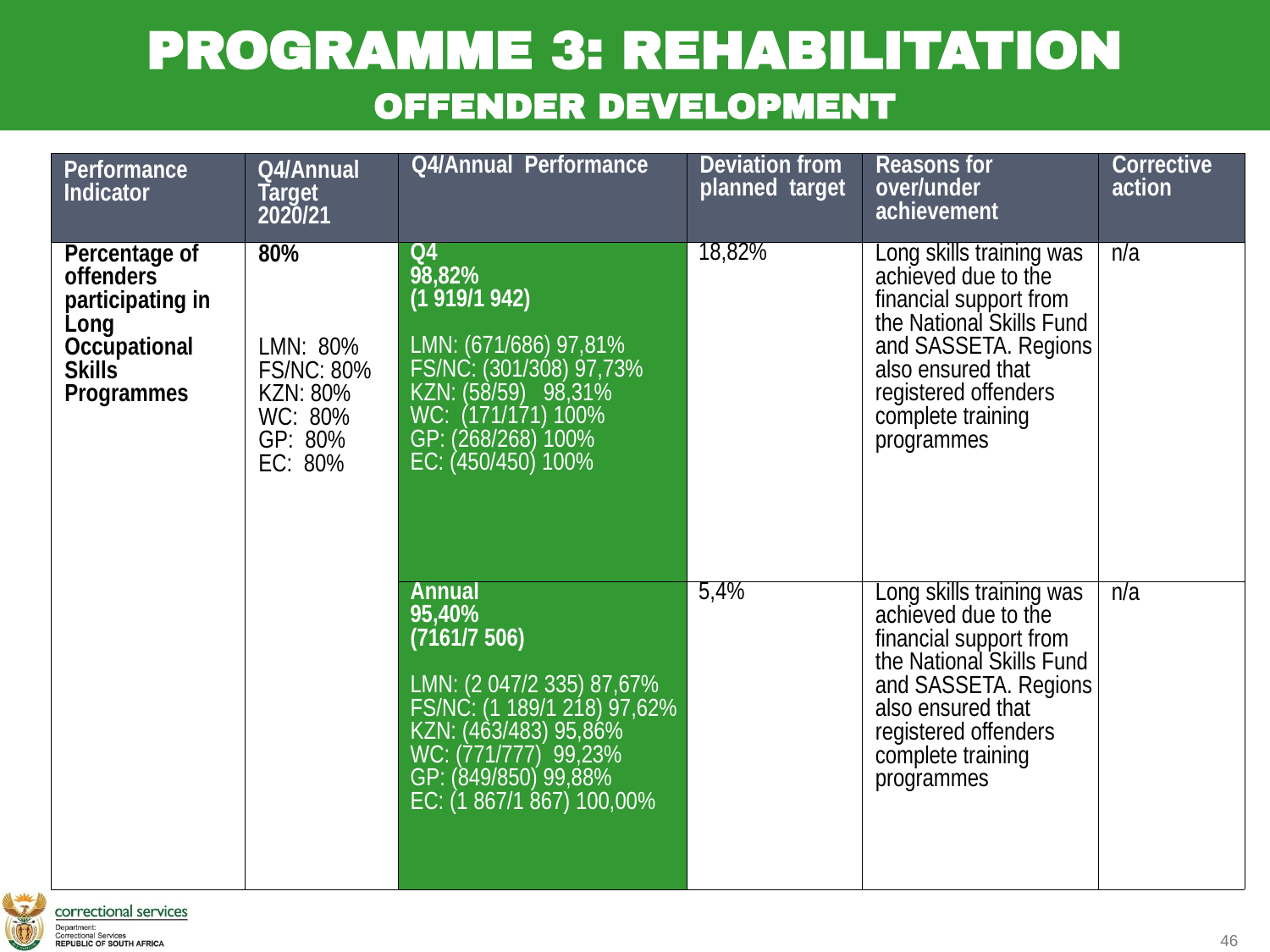

PROGRAMME 3: REHABILITATION
OFFENDER DEVELOPMENT
| Performance Indicator | Q4/Annual Target 2020/21 | Q4/Annual Performance | Deviation from planned target | Reasons for over/under achievement | Corrective action |
| --- | --- | --- | --- | --- | --- |
| Percentage of offenders participating in Long Occupational Skills Programmes | 80% LMN: 80% FS/NC: 80% KZN: 80% WC: 80% GP: 80% EC: 80% | Q4 98,82% (1 919/1 942)   LMN: (671/686) 97,81% FS/NC: (301/308) 97,73% KZN: (58/59) 98,31% WC: (171/171) 100% GP: (268/268) 100% EC: (450/450) 100% | 18,82% | Long skills training was achieved due to the financial support from the National Skills Fund and SASSETA. Regions also ensured that registered offenders complete training programmes | n/a |
|  |  | Annual 95,40% (7161/7 506) LMN: (2 047/2 335) 87,67% FS/NC: (1 189/1 218) 97,62% KZN: (463/483) 95,86% WC: (771/777) 99,23% GP: (849/850) 99,88% EC: (1 867/1 867) 100,00% | 5,4% | Long skills training was achieved due to the financial support from the National Skills Fund and SASSETA. Regions also ensured that registered offenders complete training programmes | n/a |